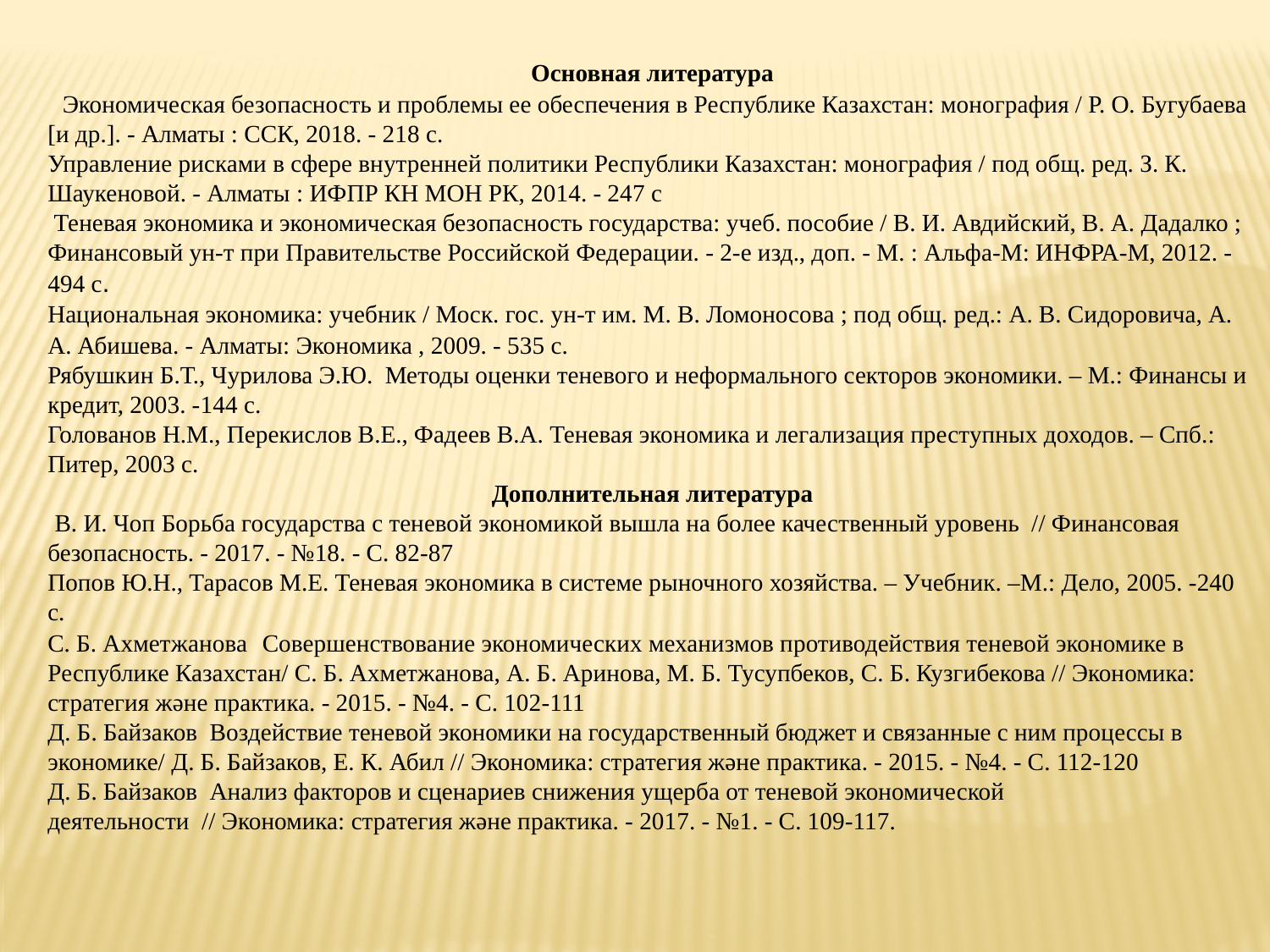

Основная литература
  Экономическая безопасность и проблемы ее обеспечения в Республике Казахстан: монография / Р. О. Бугубаева [и др.]. - Алматы : ССК, 2018. - 218 с.
Управление рисками в сфере внутренней политики Республики Казахстан: монография / под общ. ред. З. К. Шаукеновой. - Алматы : ИФПР КН МОН РК, 2014. - 247 с
 Теневая экономика и экономическая безопасность государства: учеб. пособие / В. И. Авдийский, В. А. Дадалко ; Финансовый ун-т при Правительстве Российской Федерации. - 2-е изд., доп. - М. : Альфа-М: ИНФРА-М, 2012. - 494 с.
Национальная экономика: учебник / Моск. гос. ун-т им. М. В. Ломоносова ; под общ. ред.: А. В. Сидоровича, А. А. Абишева. - Алматы: Экономика , 2009. - 535 с.
Рябушкин Б.Т., Чурилова Э.Ю.  Методы оценки теневого и неформального секторов экономики. – М.: Финансы и кредит, 2003. -144 с.
Голованов Н.М., Перекислов В.Е., Фадеев В.А. Теневая экономика и легализация преступных доходов. – Спб.: Питер, 2003 с.
Дополнительная литература
 В. И. Чоп Борьба государства с теневой экономикой вышла на более качественный уровень  // Финансовая безопасность. - 2017. - №18. - С. 82-87
Попов Ю.Н., Тарасов М.Е. Теневая экономика в системе рыночного хозяйства. – Учебник. –М.: Дело, 2005. -240 с.
С. Б. Ахметжанова  Совершенствование экономических механизмов противодействия теневой экономике в Республике Казахстан/ С. Б. Ахметжанова, А. Б. Аринова, М. Б. Тусупбеков, С. Б. Кузгибекова // Экономика: стратегия және практика. - 2015. - №4. - С. 102-111
Д. Б. Байзаков  Воздействие теневой экономики на государственный бюджет и связанные с ним процессы в экономике/ Д. Б. Байзаков, Е. К. Абил // Экономика: стратегия және практика. - 2015. - №4. - С. 112-120
Д. Б. Байзаков  Анализ факторов и сценариев снижения ущерба от теневой экономической деятельности  // Экономика: стратегия және практика. - 2017. - №1. - С. 109-117.